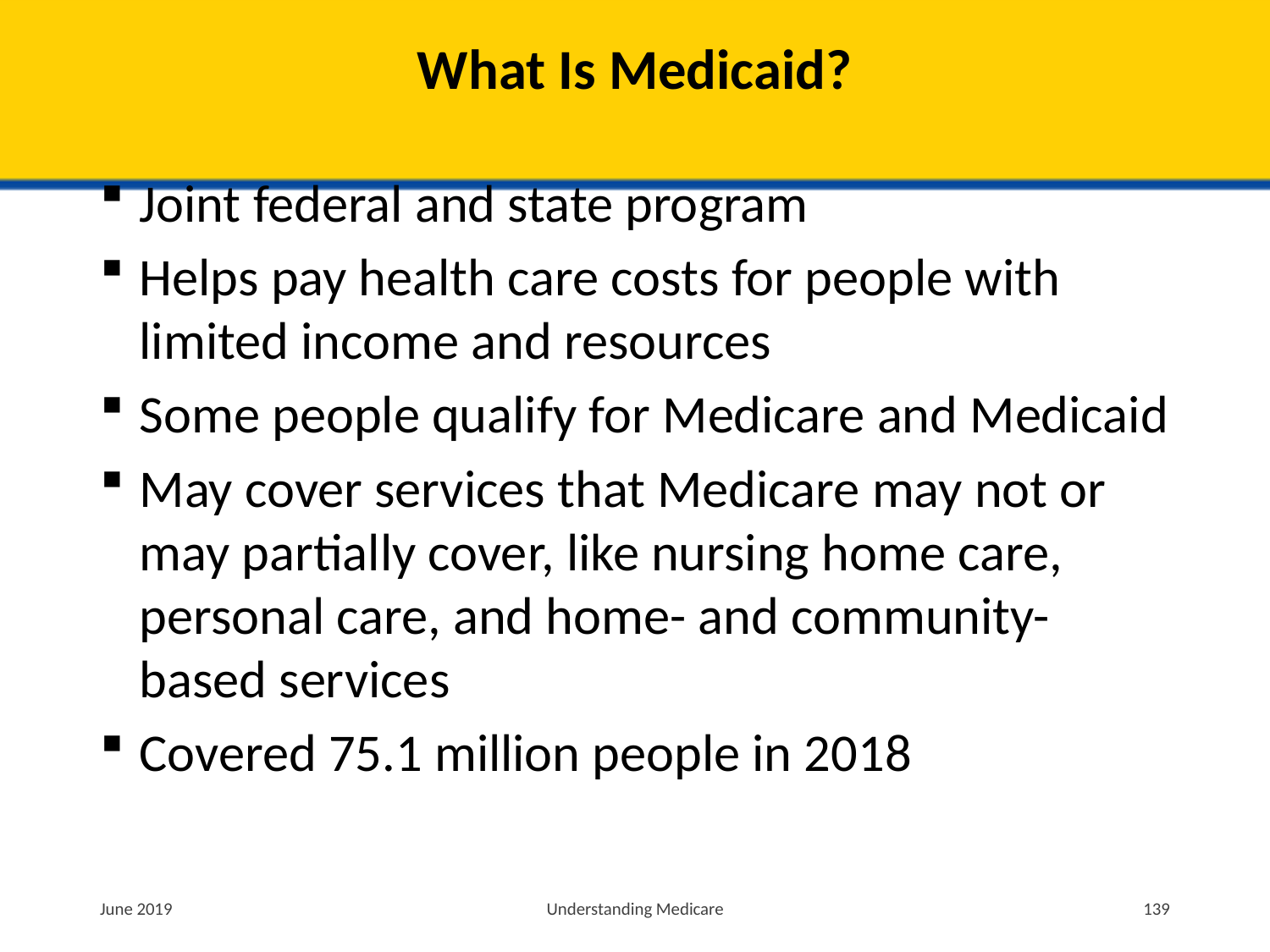

# What Is Medicaid?
Joint federal and state program
Helps pay health care costs for people with limited income and resources
Some people qualify for Medicare and Medicaid
May cover services that Medicare may not or may partially cover, like nursing home care, personal care, and home- and community-based services
Covered 75.1 million people in 2018

June 2019
Understanding Medicare
139